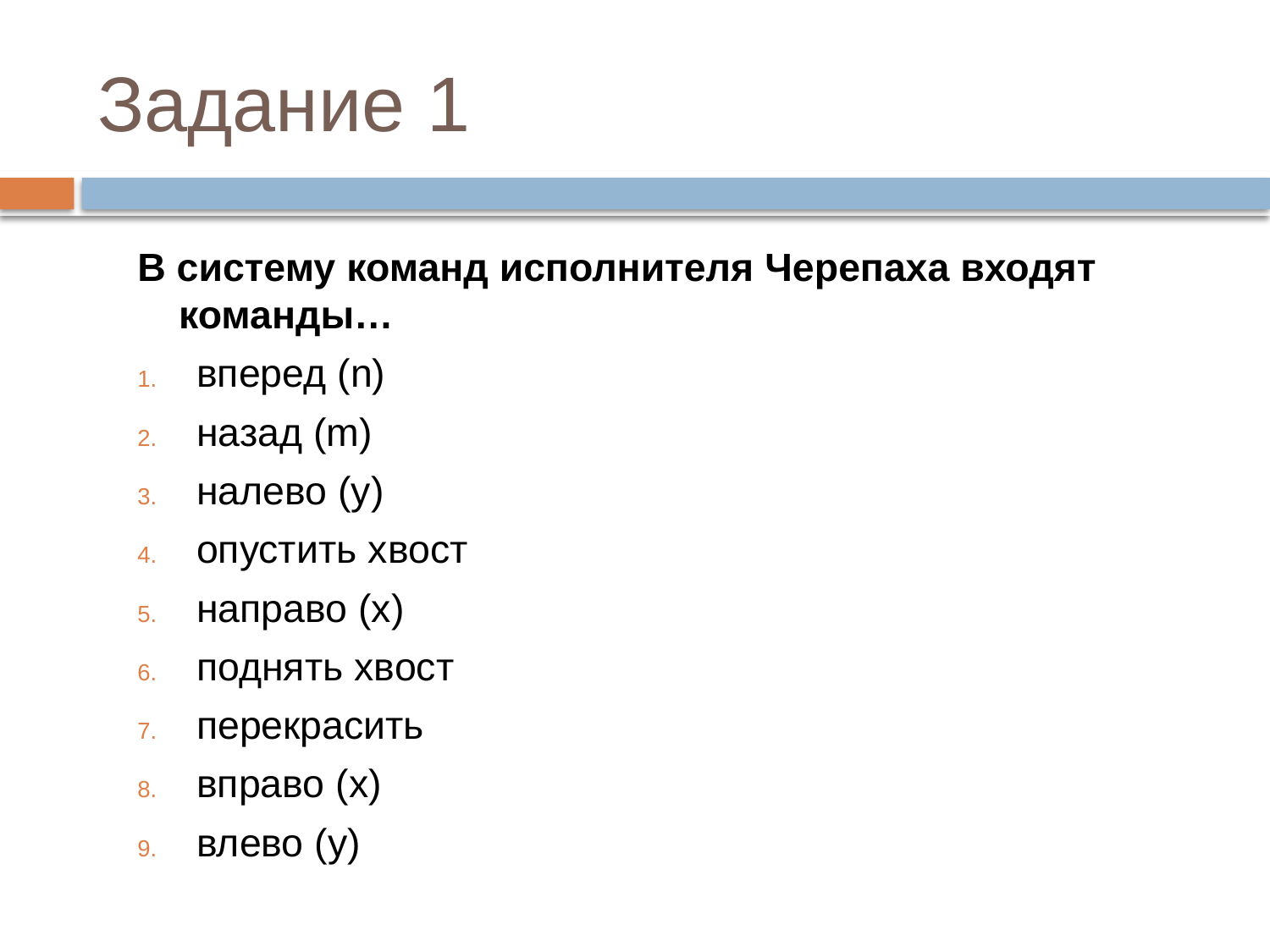

# Задание 1
В систему команд исполнителя Черепаха входят команды…
вперед (n)
назад (m)
налево (y)
опустить хвост
направо (x)
поднять хвост
перекрасить
вправо (x)
влево (y)